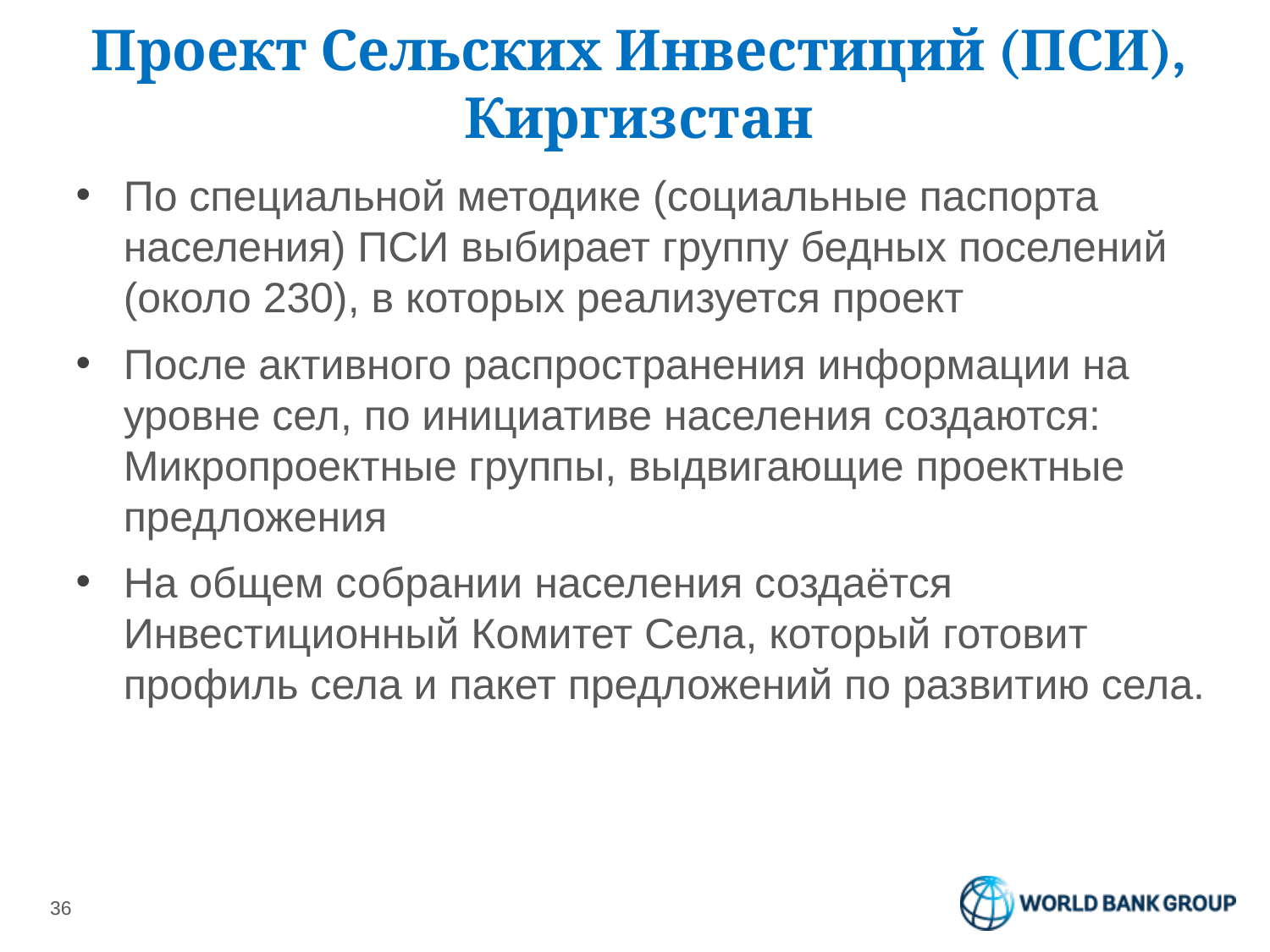

# Проект Сельских Инвестиций (ПСИ), Киргизстан
По специальной методике (социальные паспорта населения) ПСИ выбирает группу бедных поселений (около 230), в которых реализуется проект
После активного распространения информации на уровне сел, по инициативе населения создаются: Микропроектные группы, выдвигающие проектные предложения
На общем собрании населения создаётся Инвестиционный Комитет Села, который готовит профиль села и пакет предложений по развитию села.

36